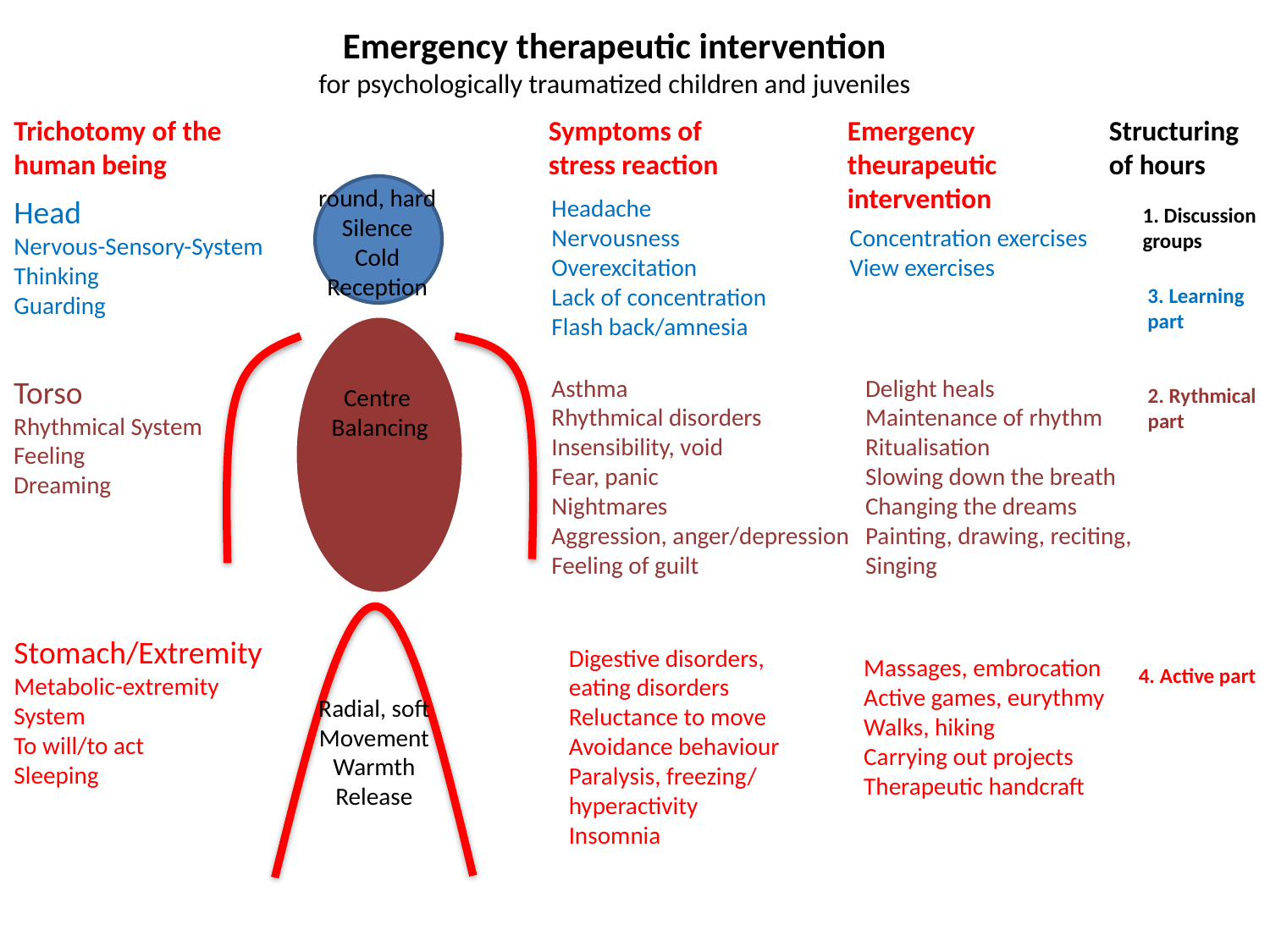

Emergency therapeutic intervention
for psychologically traumatized children and juveniles
Trichotomy of the
human being
Structuring
of hours
Symptoms of
stress reaction
Emergency theurapeutic
intervention

round, hard
Silence
Cold
Reception
Head
Nervous-Sensory-System
Thinking
Guarding
Headache
Nervousness
Overexcitation
Lack of concentration
Flash back/amnesia
1. Discussion
groups
Concentration exercises
View exercises
3. Learning
part

Torso
Rhythmical System
Feeling
Dreaming
Asthma
Rhythmical disorders
Insensibility, void
Fear, panic
Nightmares
Aggression, anger/depression
Feeling of guilt
Delight heals
Maintenance of rhythm
Ritualisation
Slowing down the breath
Changing the dreams
Painting, drawing, reciting,
Singing
Centre
Balancing
2. Rythmical
part

Stomach/Extremity
Metabolic-extremity
System
To will/to act
Sleeping
Digestive disorders,
eating disorders
Reluctance to move
Avoidance behaviour
Paralysis, freezing/
hyperactivity
Insomnia
Massages, embrocation
Active games, eurythmy
Walks, hiking
Carrying out projects
Therapeutic handcraft
4. Active part
Radial, soft
Movement
Warmth
Release